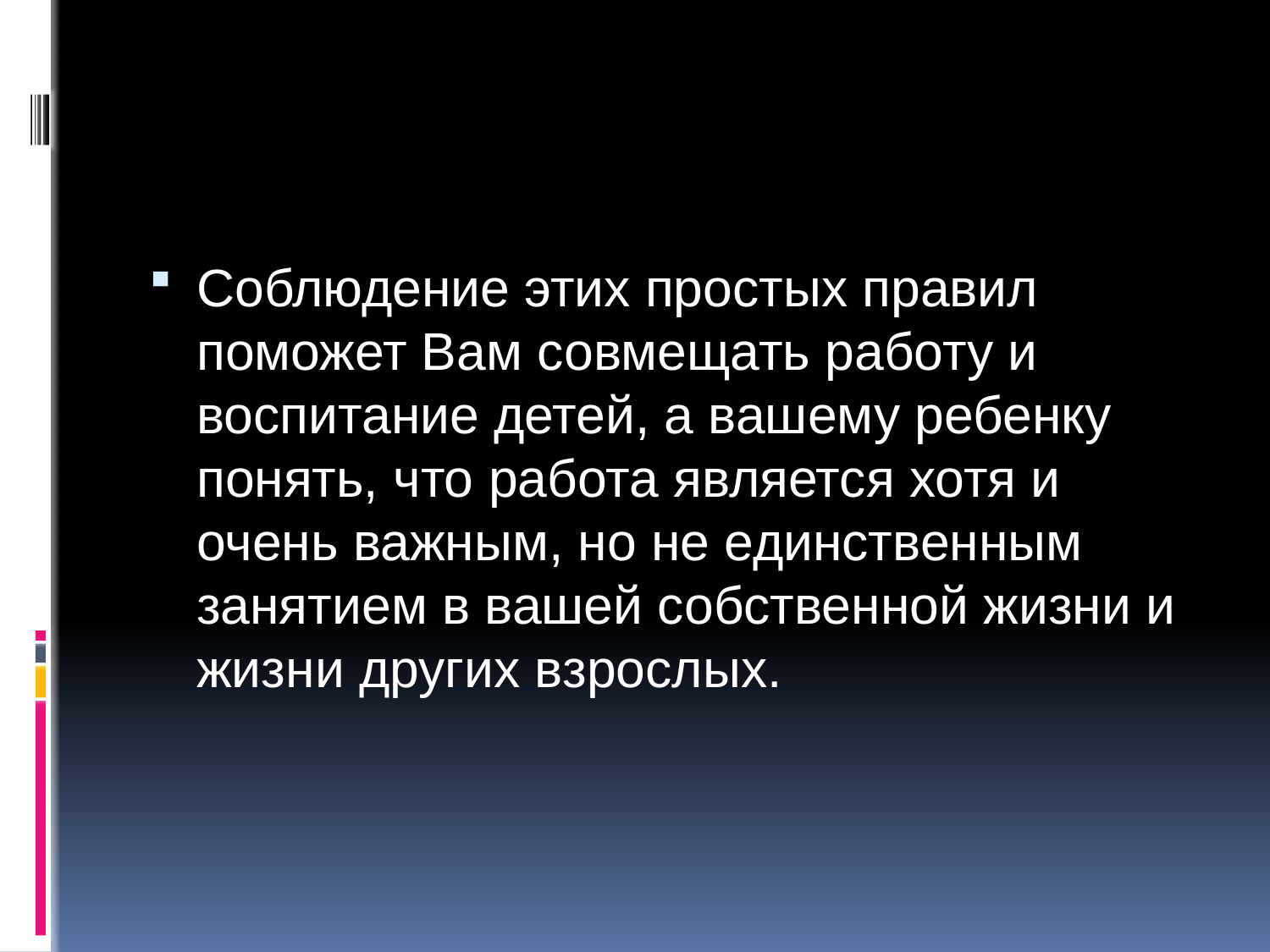

#
Соблюдение этих простых правил поможет Вам совмещать работу и воспитание детей, а вашему ребенку понять, что работа является хотя и очень важным, но не единственным занятием в вашей собственной жизни и жизни других взрослых.